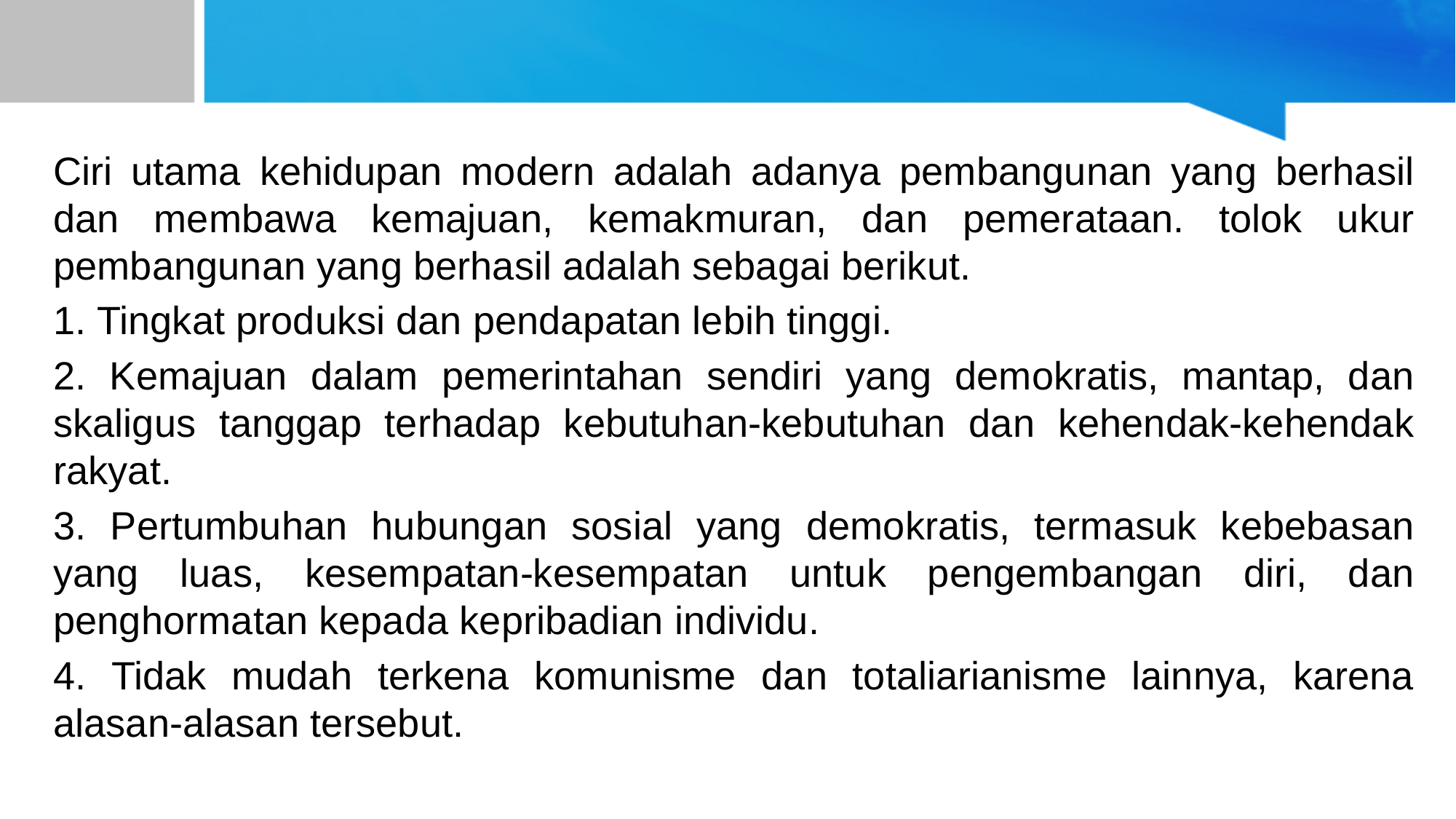

#
Ciri utama kehidupan modern adalah adanya pembangunan yang berhasil dan membawa kemajuan, kemakmuran, dan pemerataan. tolok ukur pembangunan yang berhasil adalah sebagai berikut.
1. Tingkat produksi dan pendapatan lebih tinggi.
2. Kemajuan dalam pemerintahan sendiri yang demokratis, mantap, dan skaligus tanggap terhadap kebutuhan-kebutuhan dan kehendak-kehendak rakyat.
3. Pertumbuhan hubungan sosial yang demokratis, termasuk kebebasan yang luas, kesempatan-kesempatan untuk pengembangan diri, dan penghormatan kepada kepribadian individu.
4. Tidak mudah terkena komunisme dan totaliarianisme lainnya, karena alasan-alasan tersebut.